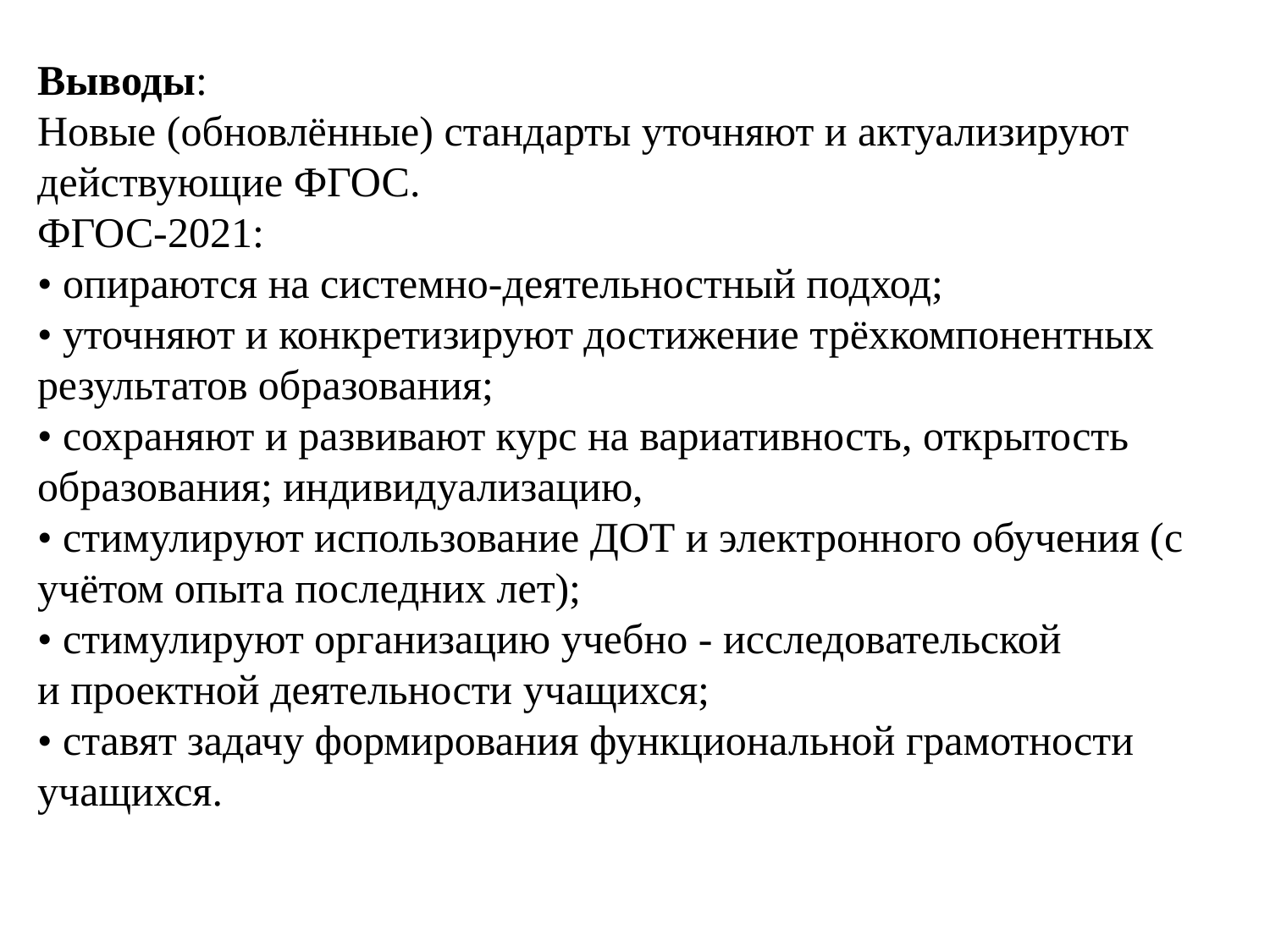

Выводы:
Новые (обновлённые) стандарты уточняют и актуализируют действующие ФГОС.
ФГОС-2021:
• опираются на системно-деятельностный подход;
• уточняют и конкретизируют достижение трёхкомпонентных
результатов образования;
• сохраняют и развивают курс на вариативность, открытость образования; индивидуализацию,
• стимулируют использование ДОТ и электронного обучения (с учётом опыта последних лет);
• стимулируют организацию учебно - исследовательской
и проектной деятельности учащихся;
• ставят задачу формирования функциональной грамотности
учащихся.